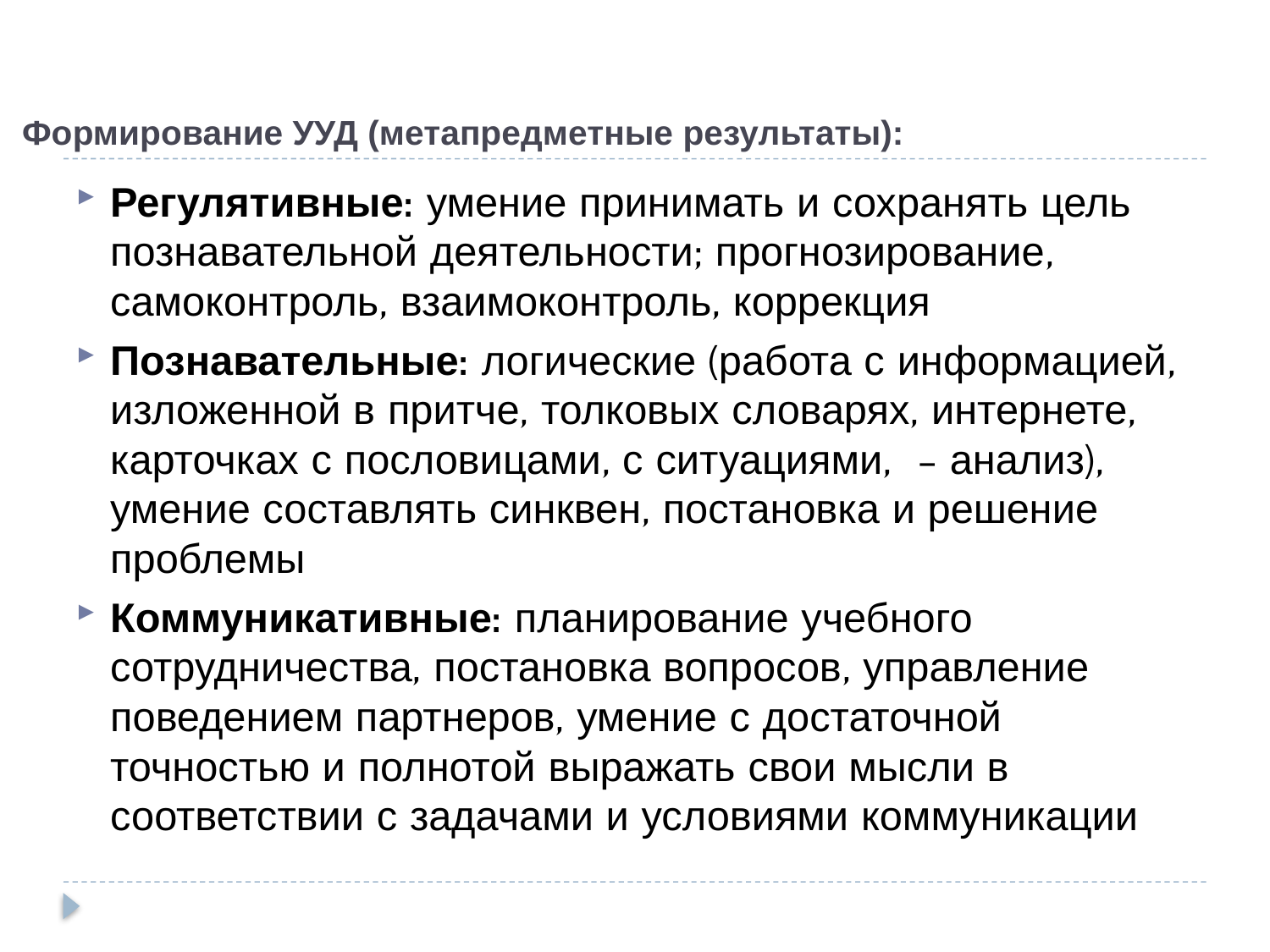

# Формирование УУД (метапредметные результаты):
Регулятивные: умение принимать и сохранять цель познавательной деятельности; прогнозирование, самоконтроль, взаимоконтроль, коррекция
Познавательные: логические (работа с информацией, изложенной в притче, толковых словарях, интернете, карточках с пословицами, с ситуациями,  – анализ), умение составлять синквен, постановка и решение проблемы
Коммуникативные: планирование учебного сотрудничества, постановка вопросов, управление поведением партнеров, умение с достаточной точностью и полнотой выражать свои мысли в соответствии с задачами и условиями коммуникации